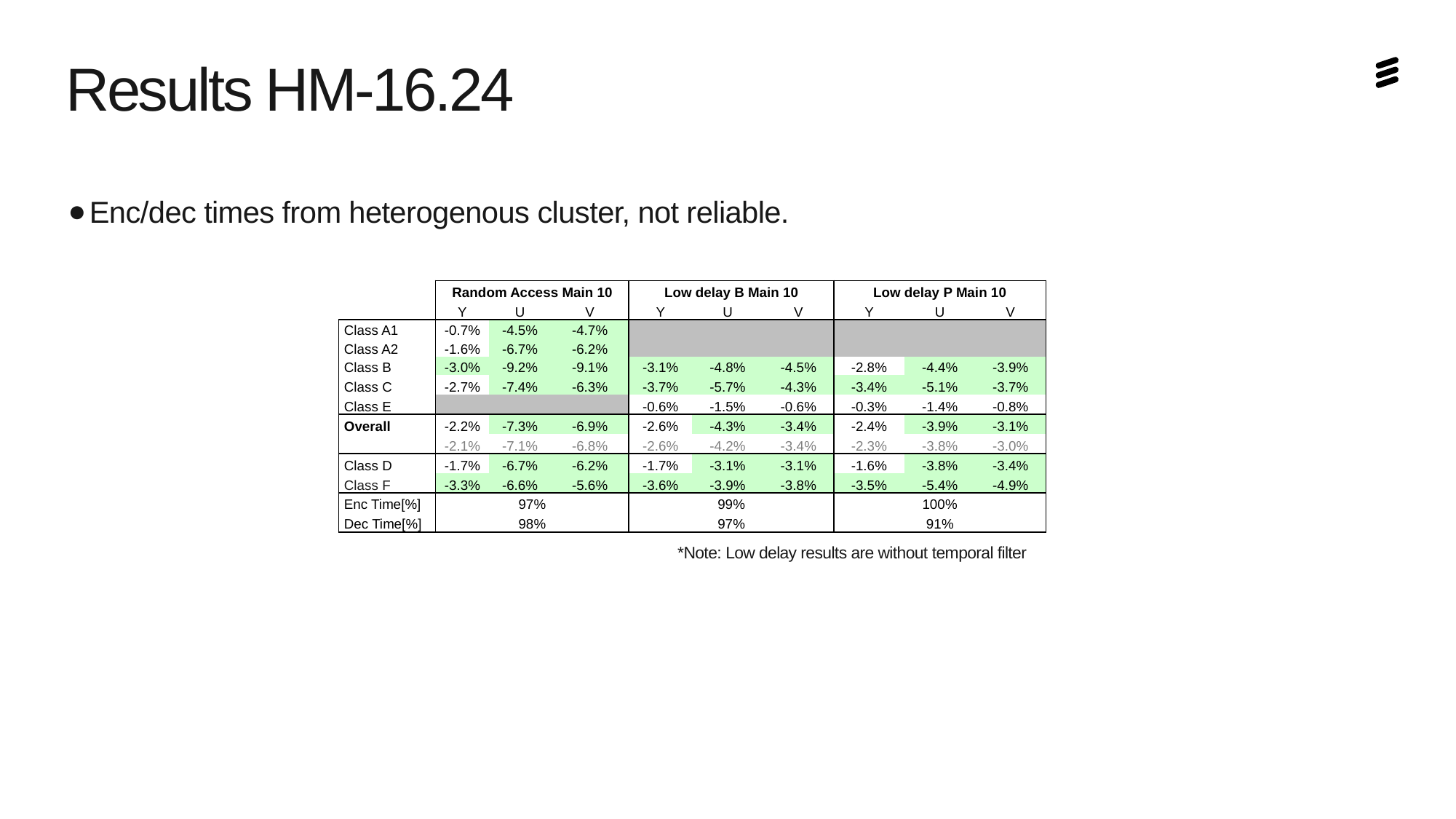

# Results HM-16.24
Enc/dec times from heterogenous cluster, not reliable.
|  | Random Access Main 10 |  |  | Low delay B Main 10 |  |  | Low delay P Main 10 |  |  |
| --- | --- | --- | --- | --- | --- | --- | --- | --- | --- |
|  | Y | U | V | Y | U | V | Y | U | V |
| Class A1 | -0.7% | -4.5% | -4.7% |  |  |  |  |  |  |
| Class A2 | -1.6% | -6.7% | -6.2% |  |  |  |  |  |  |
| Class B | -3.0% | -9.2% | -9.1% | -3.1% | -4.8% | -4.5% | -2.8% | -4.4% | -3.9% |
| Class C | -2.7% | -7.4% | -6.3% | -3.7% | -5.7% | -4.3% | -3.4% | -5.1% | -3.7% |
| Class E |  |  |  | -0.6% | -1.5% | -0.6% | -0.3% | -1.4% | -0.8% |
| Overall | -2.2% | -7.3% | -6.9% | -2.6% | -4.3% | -3.4% | -2.4% | -3.9% | -3.1% |
|  | -2.1% | -7.1% | -6.8% | -2.6% | -4.2% | -3.4% | -2.3% | -3.8% | -3.0% |
| Class D | -1.7% | -6.7% | -6.2% | -1.7% | -3.1% | -3.1% | -1.6% | -3.8% | -3.4% |
| Class F | -3.3% | -6.6% | -5.6% | -3.6% | -3.9% | -3.8% | -3.5% | -5.4% | -4.9% |
| Enc Time[%] | 97% |  |  | 99% |  |  | 100% |  |  |
| Dec Time[%] | 98% |  |  | 97% |  |  | 91% |  |  |
*Note: Low delay results are without temporal filter